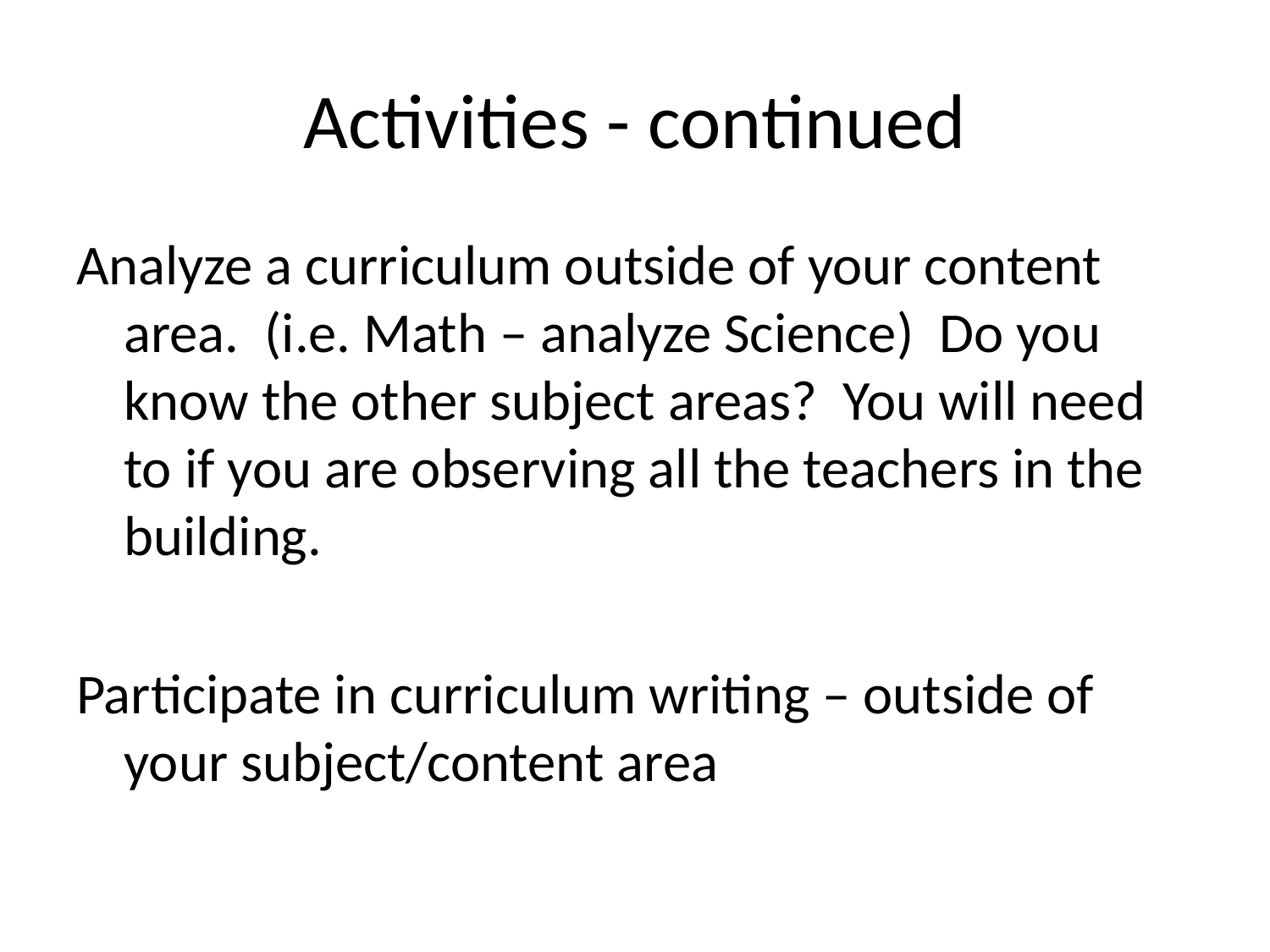

# Activities - continued
Analyze a curriculum outside of your content area.  (i.e. Math – analyze Science)  Do you know the other subject areas?  You will need to if you are observing all the teachers in the building.

Participate in curriculum writing – outside of your subject/content area